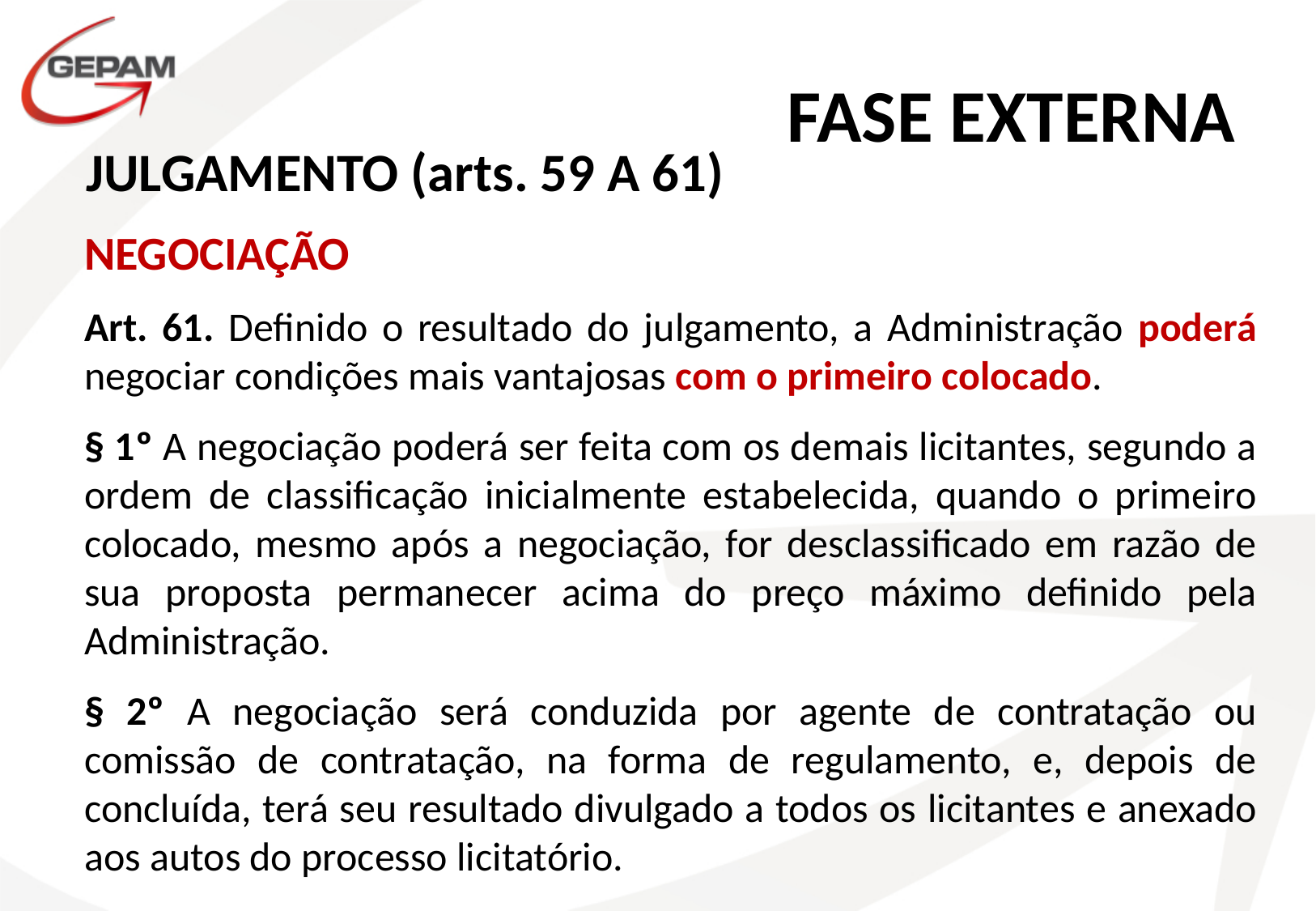

# FASE EXTERNA
JULGAMENTO (arts. 59 A 61)

NEGOCIAÇÃO

Art. 61. Definido o resultado do julgamento, a Administração poderá negociar condições mais vantajosas com o primeiro colocado.

§ 1º A negociação poderá ser feita com os demais licitantes, segundo a ordem de classificação inicialmente estabelecida, quando o primeiro colocado, mesmo após a negociação, for desclassificado em razão de sua proposta permanecer acima do preço máximo definido pela Administração.

§ 2º A negociação será conduzida por agente de contratação ou comissão de contratação, na forma de regulamento, e, depois de concluída, terá seu resultado divulgado a todos os licitantes e anexado aos autos do processo licitatório.